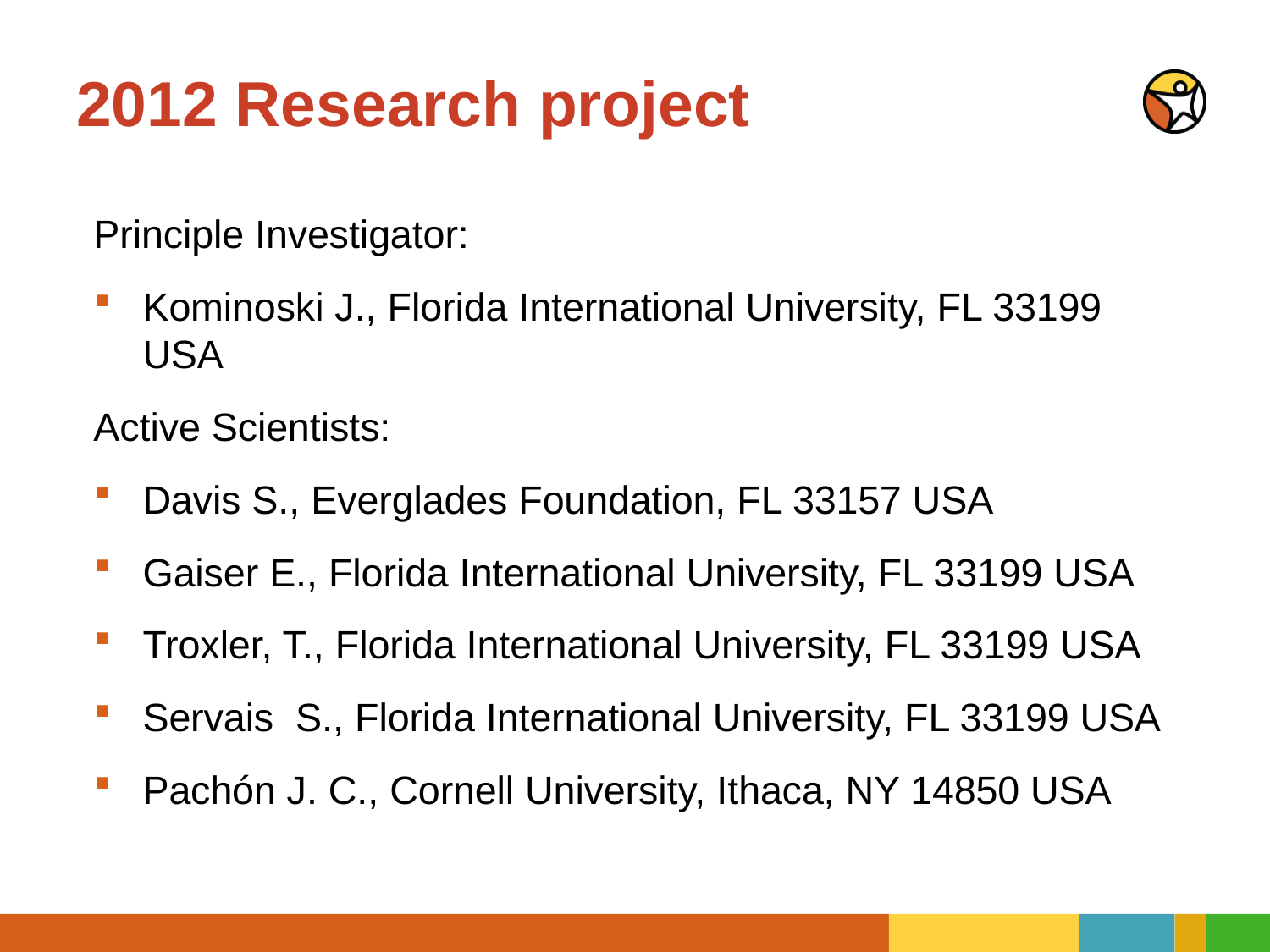

# 2012 Research project
Principle Investigator:
Kominoski J., Florida International University, FL 33199 USA
Active Scientists:
Davis S., Everglades Foundation, FL 33157 USA
Gaiser E., Florida International University, FL 33199 USA
Troxler, T., Florida International University, FL 33199 USA
Servais  S., Florida International University, FL 33199 USA
Pachón J. C., Cornell University, Ithaca, NY 14850 USA